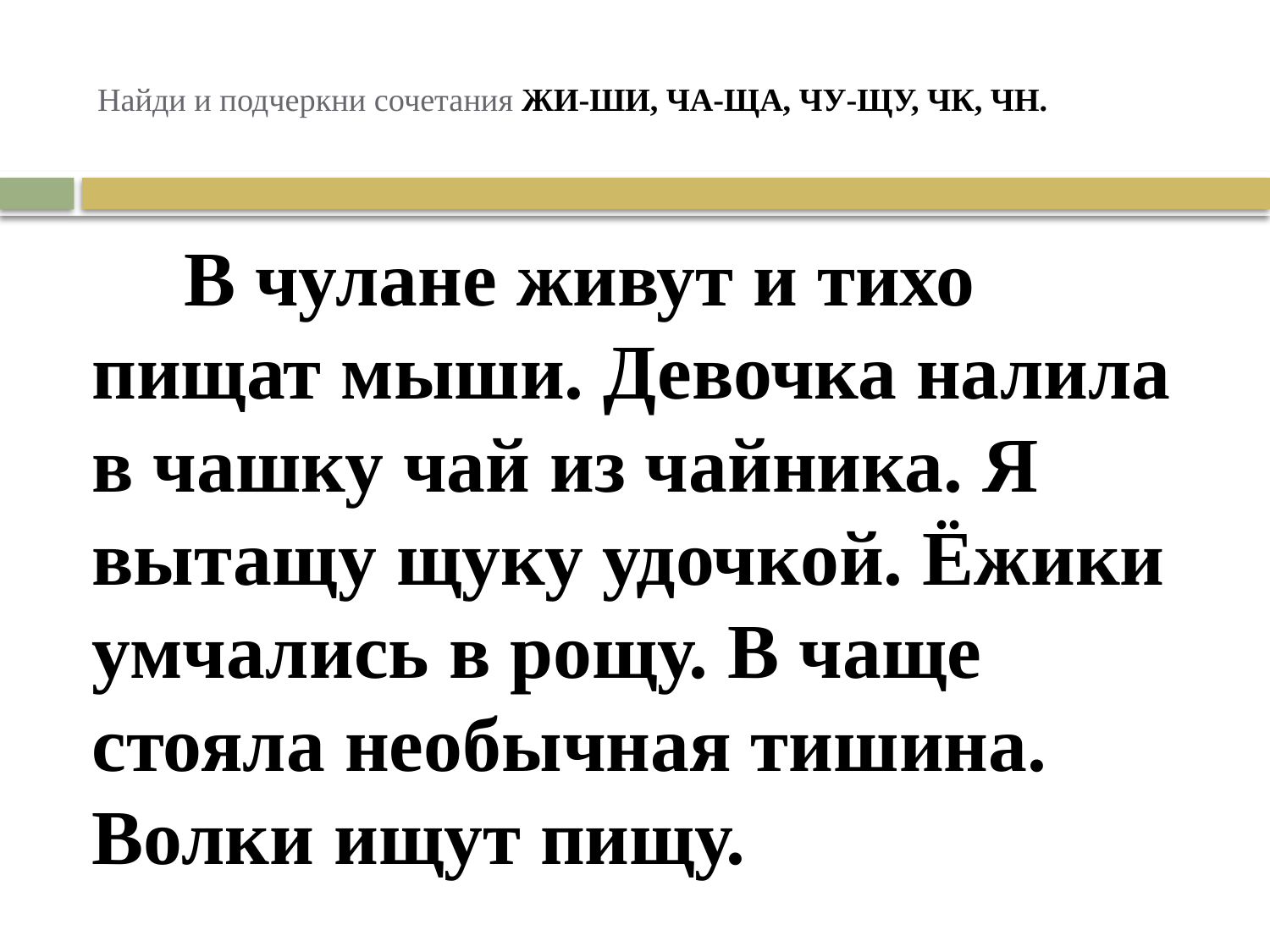

# Найди и подчеркни сочетания ЖИ-ШИ, ЧА-ЩА, ЧУ-ЩУ, ЧК, ЧН.
       В чулане живут и тихо пищат мыши. Девочка налила в чашку чай из чайника. Я вытащу щуку удочкой. Ёжики умчались в рощу. В чаще стояла необычная тишина. Волки ищут пищу.